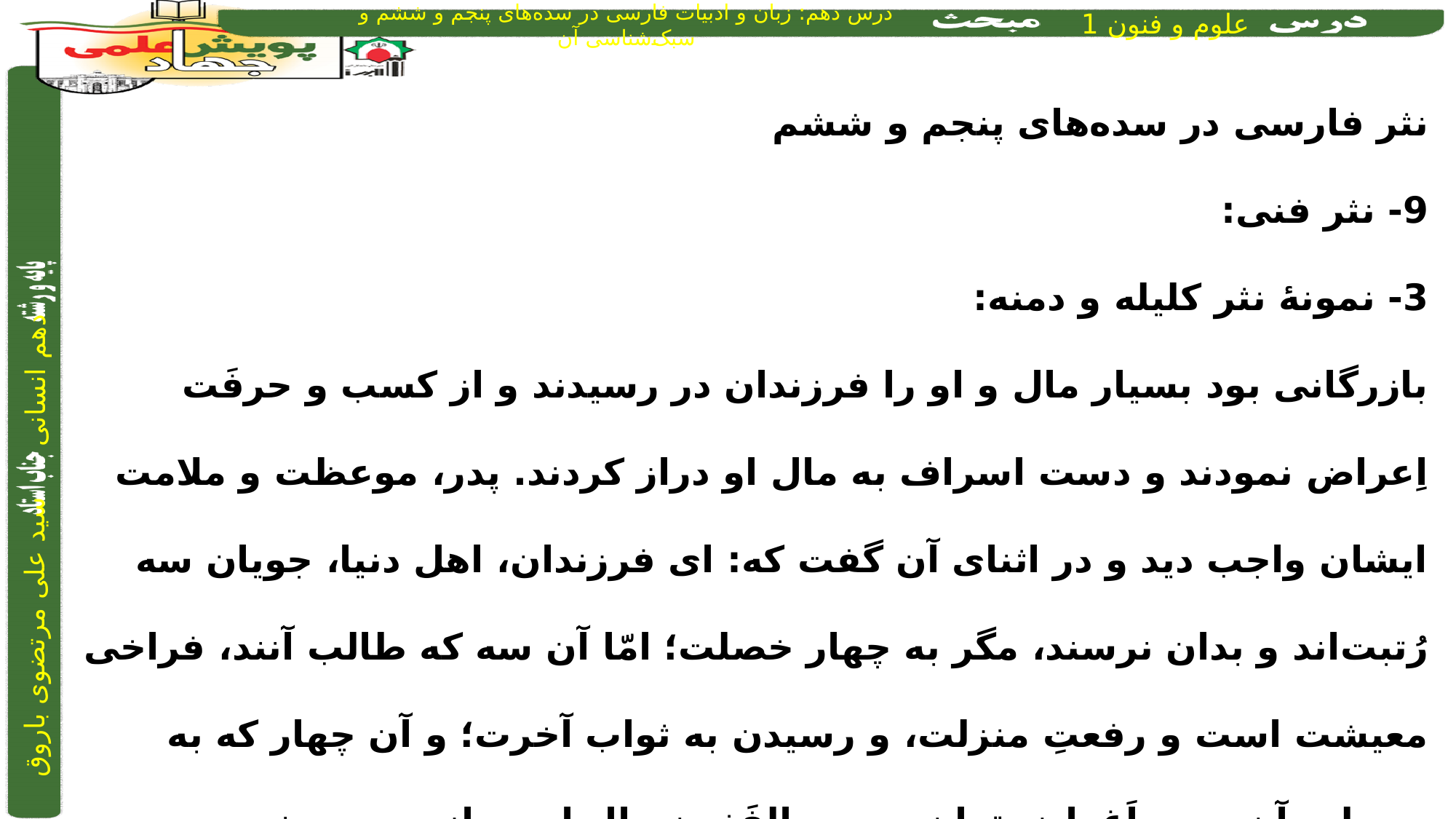

نثر فارسی در سده‌های پنجم و ششم
9- نثر فنی:
3- نمونۀ نثر کلیله و دمنه:
بازرگانی بود بسیار مال و او را فرزندان در رسیدند و از کسب و حرفَت اِعراض نمودند و دست اسراف به مال او دراز کردند. پدر، موعظت و ملامت ایشان واجب دید و در اثنای آن گفت که: ای فرزندان، اهل دنیا، جویان سه رُتبت‌اند و بدان نرسند، مگر به چهار خصلت؛ امّا آن سه که طالب آنند، فراخی معیشت است و رفعتِ منزلت، و رسیدن به ثواب آخرت؛ و آن چهار که به وسیلت آن بدین اَغراض توان رسید، الفَغدن مال است از وجه پسندیده و ...